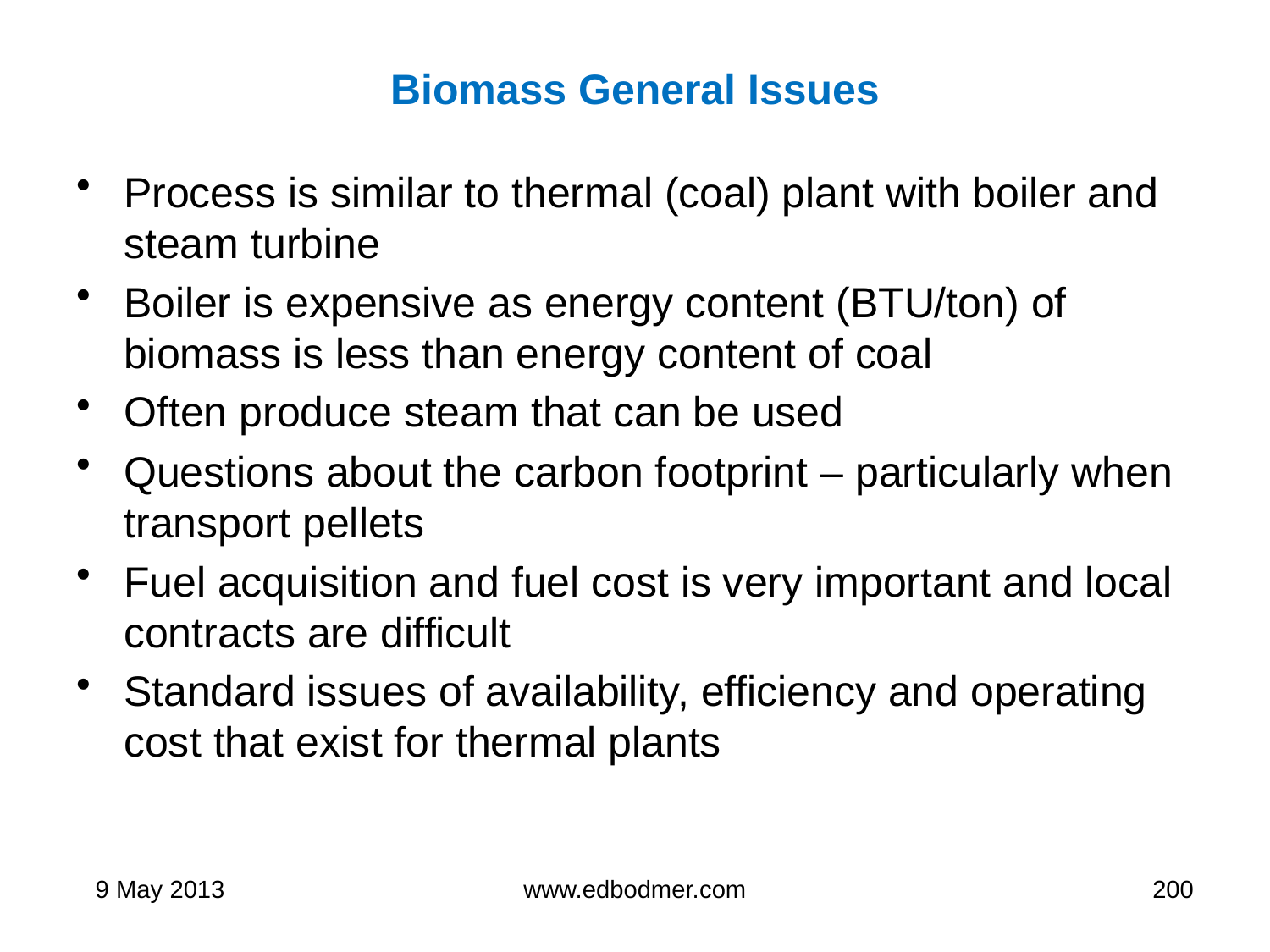

# Biomass General Issues
Process is similar to thermal (coal) plant with boiler and steam turbine
Boiler is expensive as energy content (BTU/ton) of biomass is less than energy content of coal
Often produce steam that can be used
Questions about the carbon footprint – particularly when transport pellets
Fuel acquisition and fuel cost is very important and local contracts are difficult
Standard issues of availability, efficiency and operating cost that exist for thermal plants

9 May 2013
www.edbodmer.com
200